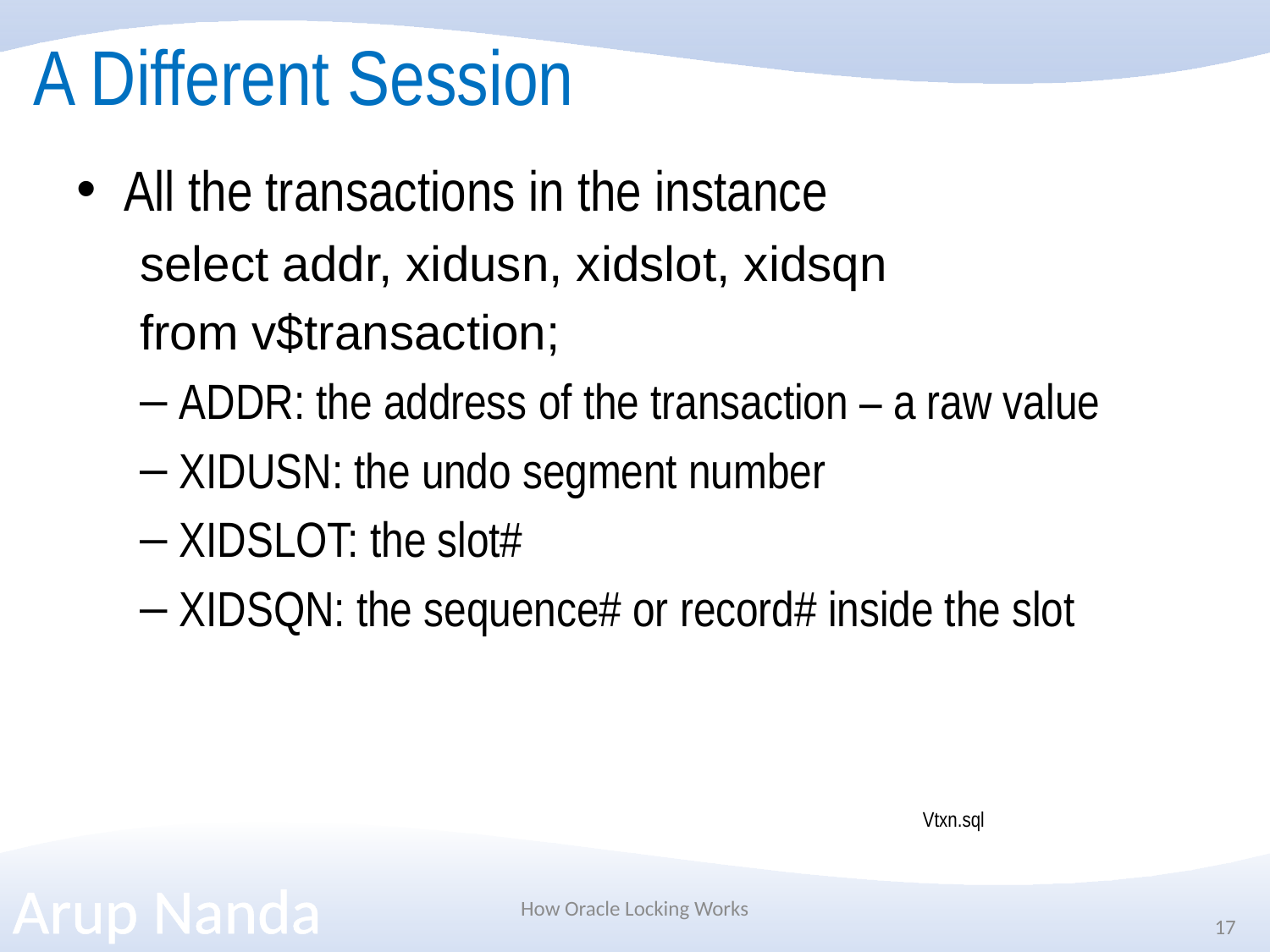

# A Different Session
All the transactions in the instance
select addr, xidusn, xidslot, xidsqn
from v$transaction;
ADDR: the address of the transaction – a raw value
XIDUSN: the undo segment number
XIDSLOT: the slot#
XIDSQN: the sequence# or record# inside the slot

Vtxn.sql
How Oracle Locking Works
17